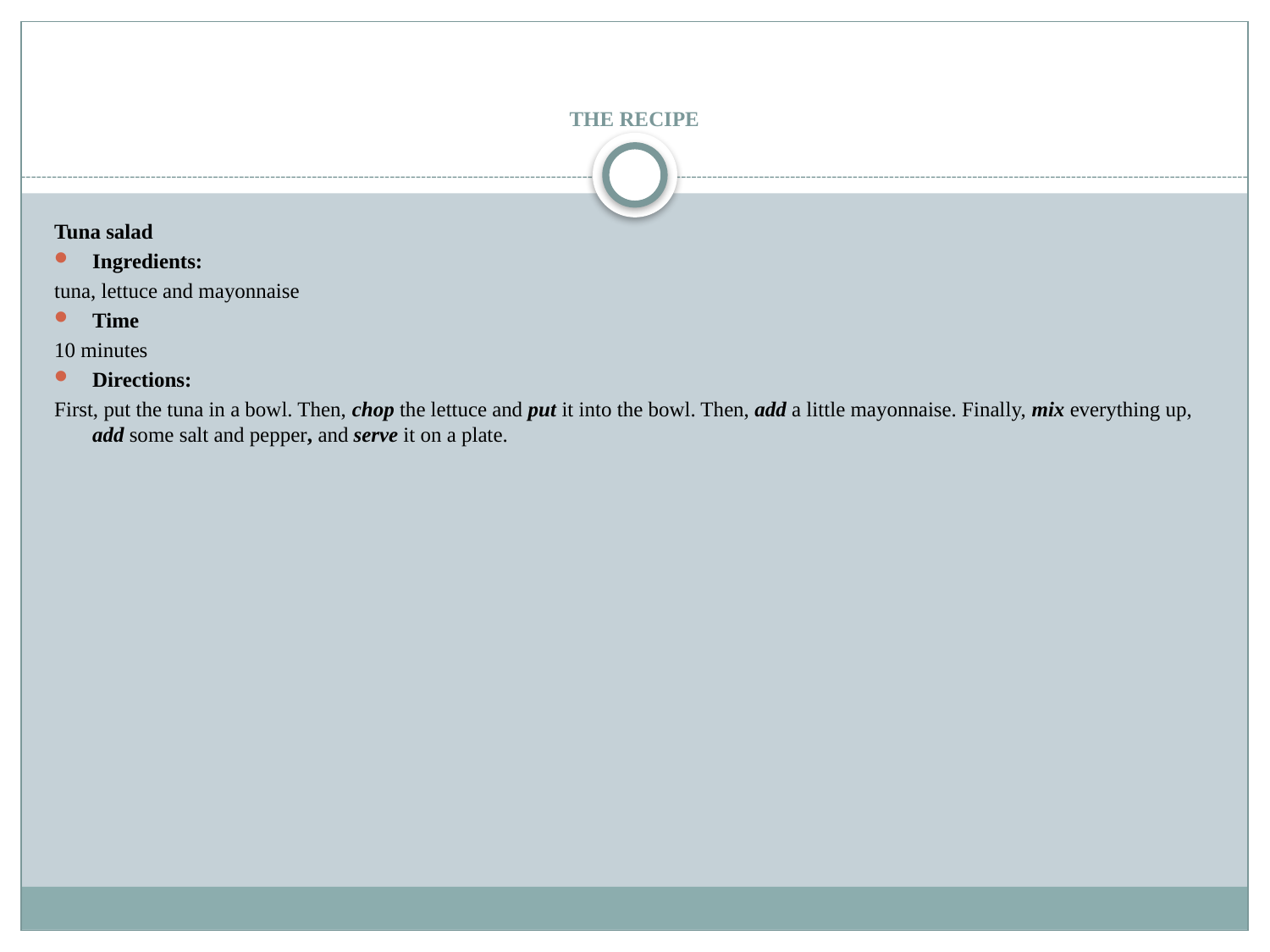

# THE RECIPE
Tuna salad
Ingredients:
tuna, lettuce and mayonnaise
Time
10 minutes
Directions:
First, put the tuna in a bowl. Then, chop the lettuce and put it into the bowl. Then, add a little mayonnaise. Finally, mix everything up, add some salt and pepper, and serve it on a plate.